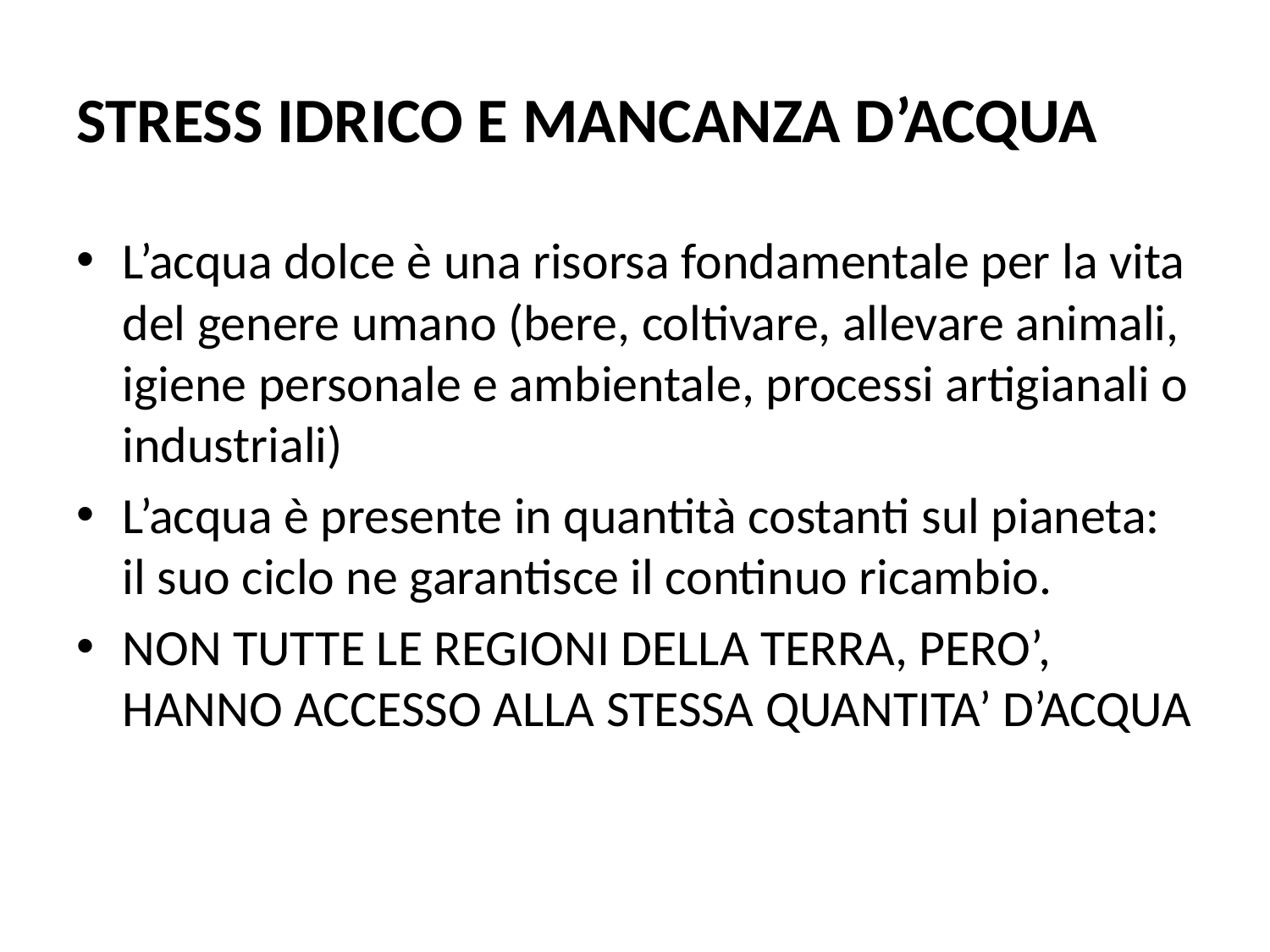

# STRESS IDRICO E MANCANZA D’ACQUA
L’acqua dolce è una risorsa fondamentale per la vita del genere umano (bere, coltivare, allevare animali, igiene personale e ambientale, processi artigianali o industriali)
L’acqua è presente in quantità costanti sul pianeta: il suo ciclo ne garantisce il continuo ricambio.
NON TUTTE LE REGIONI DELLA TERRA, PERO’, HANNO ACCESSO ALLA STESSA QUANTITA’ D’ACQUA